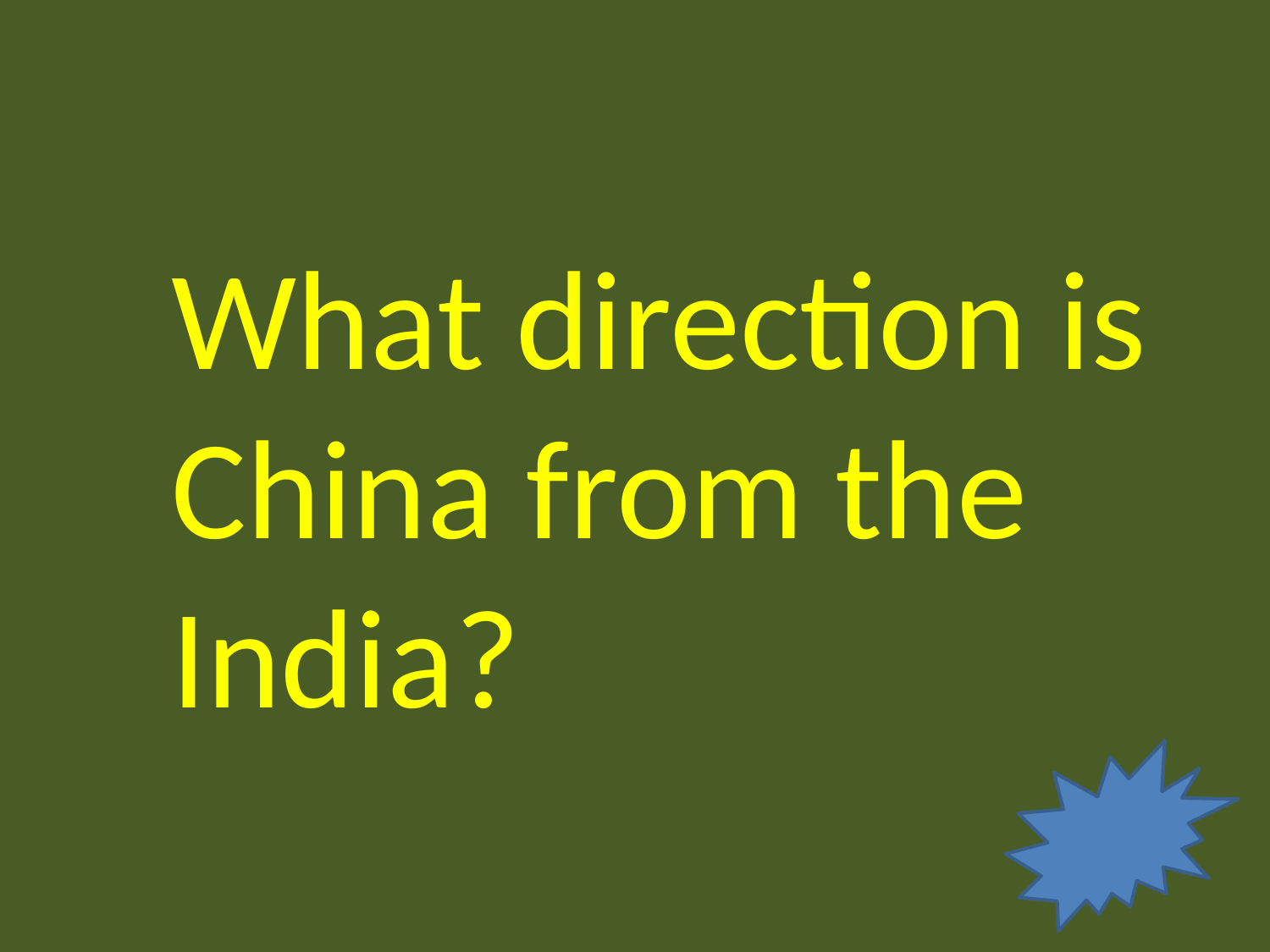

What direction is China from the India?